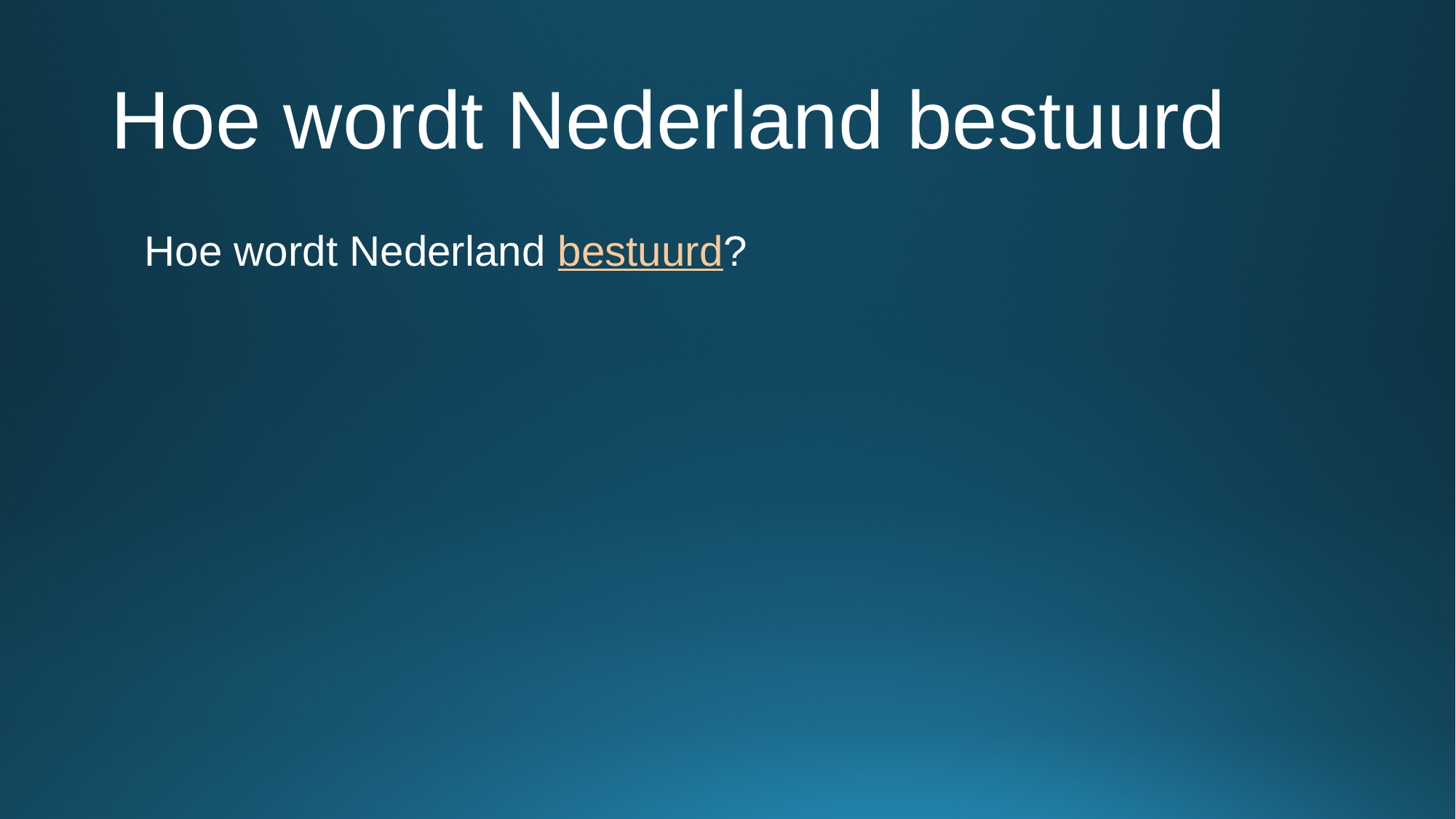

# Hoe wordt Nederland bestuurd
Hoe wordt Nederland bestuurd?